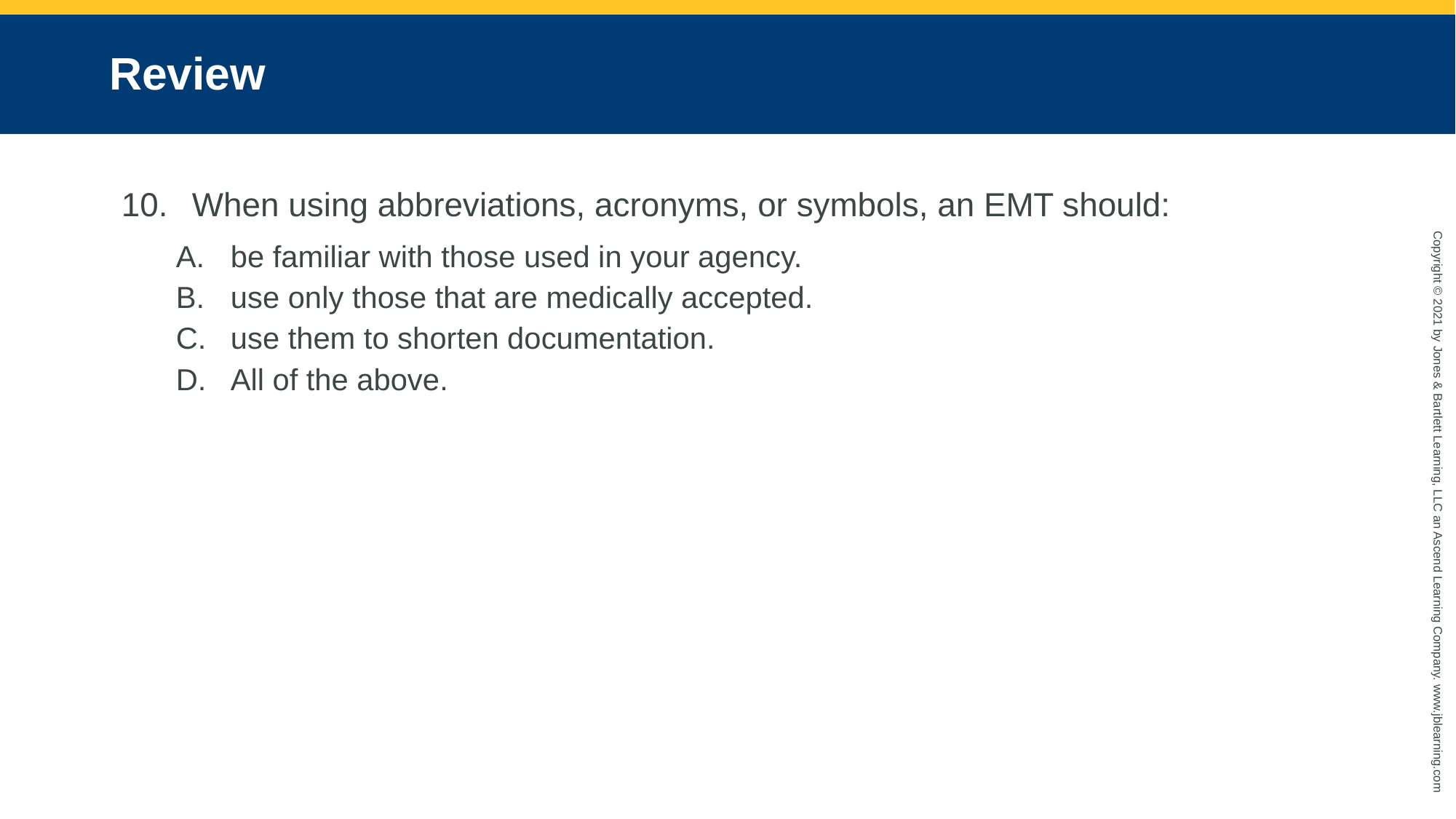

# Review
 When using abbreviations, acronyms, or symbols, an EMT should:
be familiar with those used in your agency.
use only those that are medically accepted.
use them to shorten documentation.
All of the above.